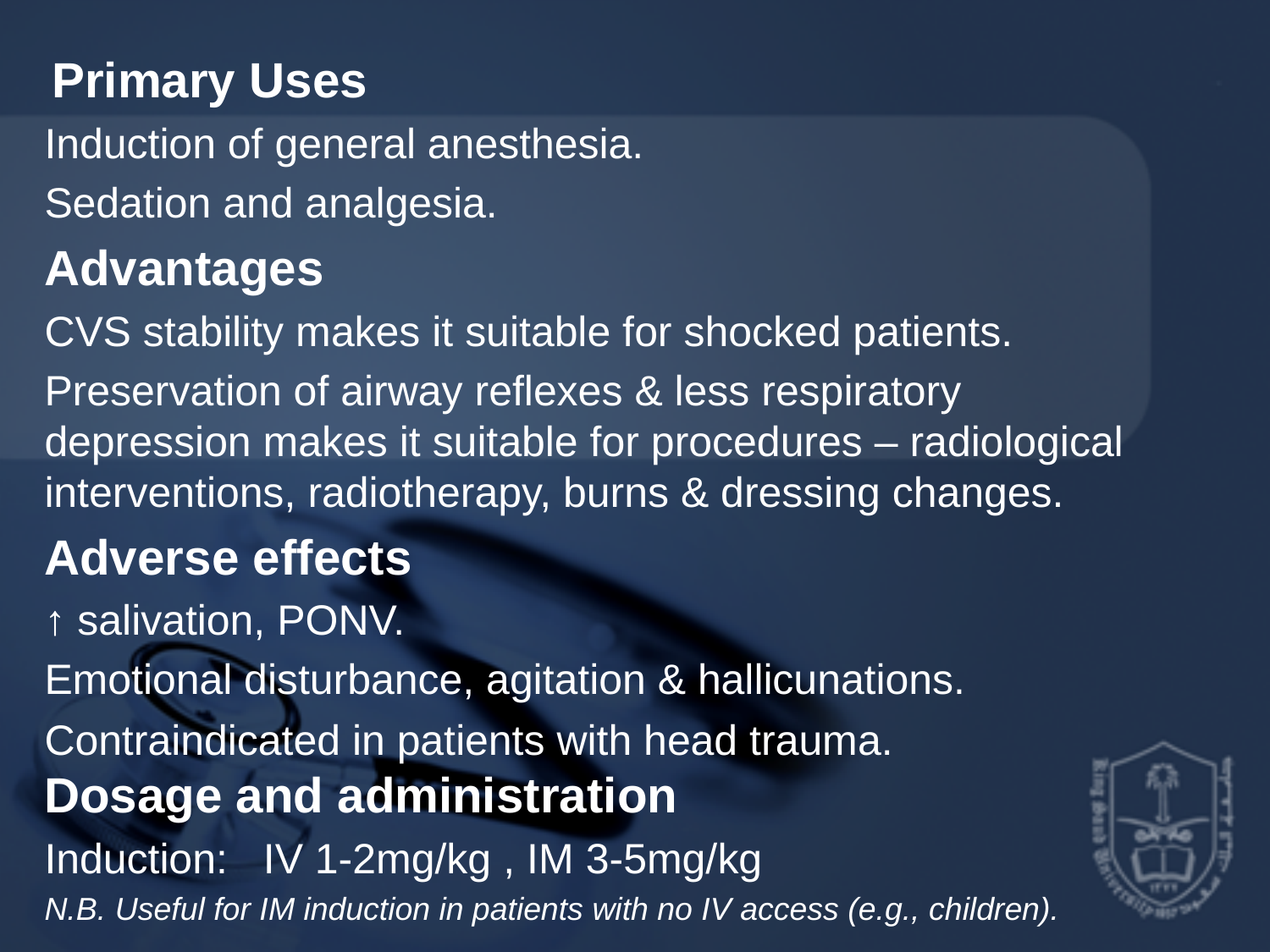

Primary Uses
Induction of general anesthesia.
Sedation and analgesia.
Advantages
CVS stability makes it suitable for shocked patients.
Preservation of airway reflexes & less respiratory depression makes it suitable for procedures – radiological interventions, radiotherapy, burns & dressing changes.
Adverse effects
↑ salivation, PONV.
Emotional disturbance, agitation & hallicunations.
Contraindicated in patients with head trauma.
Dosage and administration
Induction:   IV 1-2mg/kg , IM 3-5mg/kg
N.B. Useful for IM induction in patients with no IV access (e.g., children).